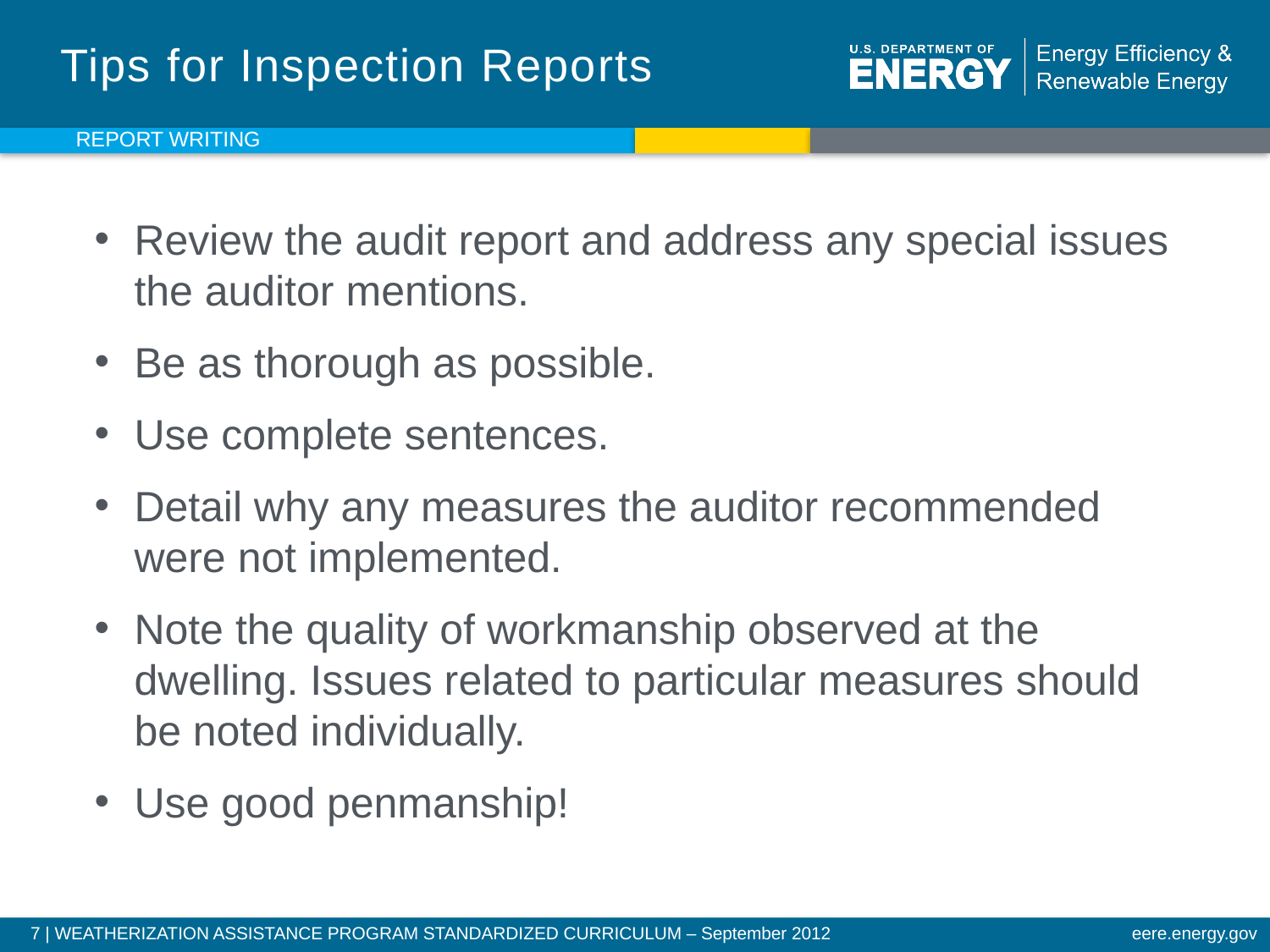

# Tips for Inspection Reports
REPORT WRITING
Review the audit report and address any special issues the auditor mentions.
Be as thorough as possible.
Use complete sentences.
Detail why any measures the auditor recommended were not implemented.
Note the quality of workmanship observed at the dwelling. Issues related to particular measures should be noted individually.
Use good penmanship!